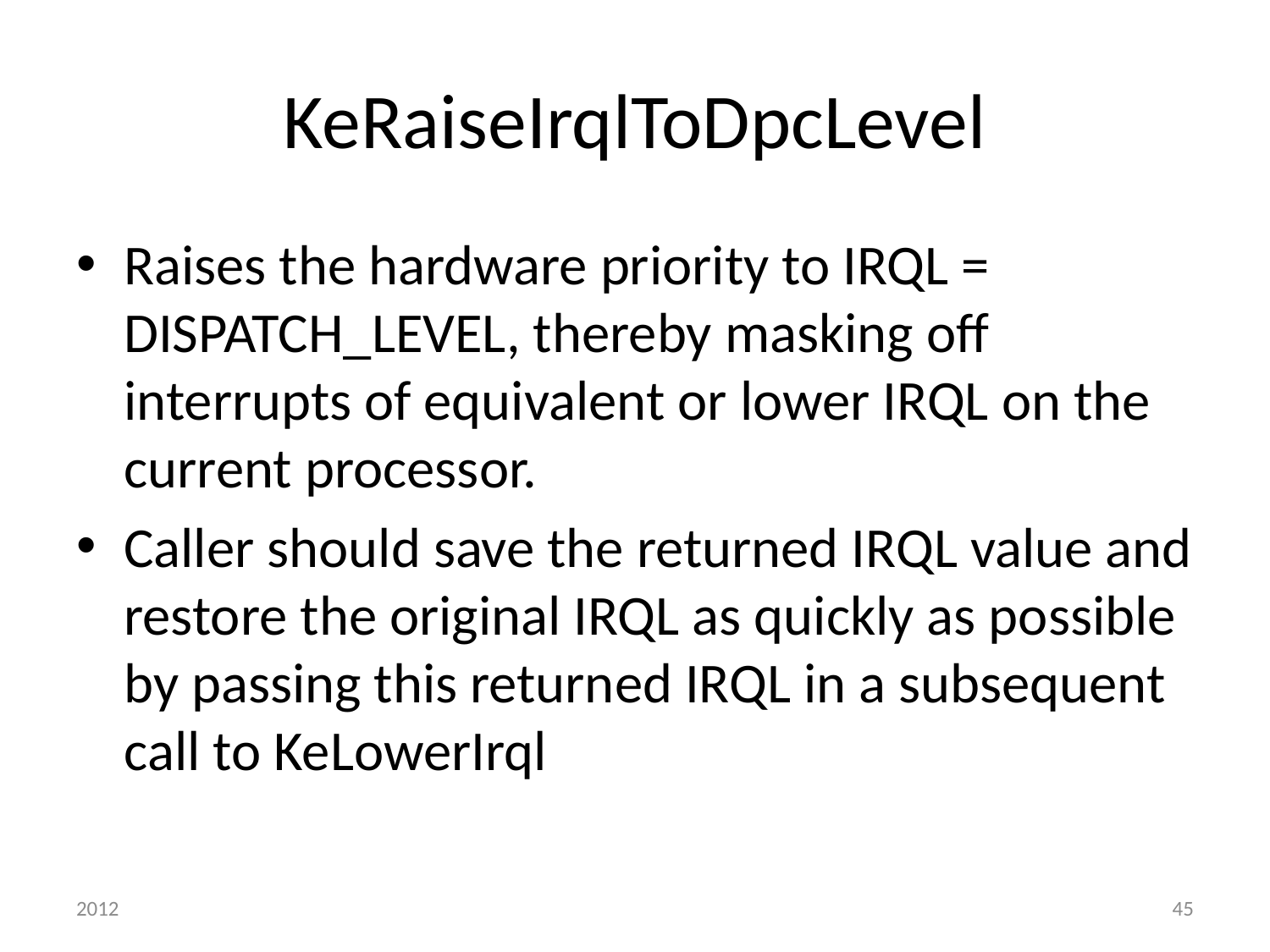

# KeRaiseIrqlToDpcLevel
Raises the hardware priority to IRQL = DISPATCH_LEVEL, thereby masking off interrupts of equivalent or lower IRQL on the current processor.
Caller should save the returned IRQL value and restore the original IRQL as quickly as possible by passing this returned IRQL in a subsequent call to KeLowerIrql
2012

45